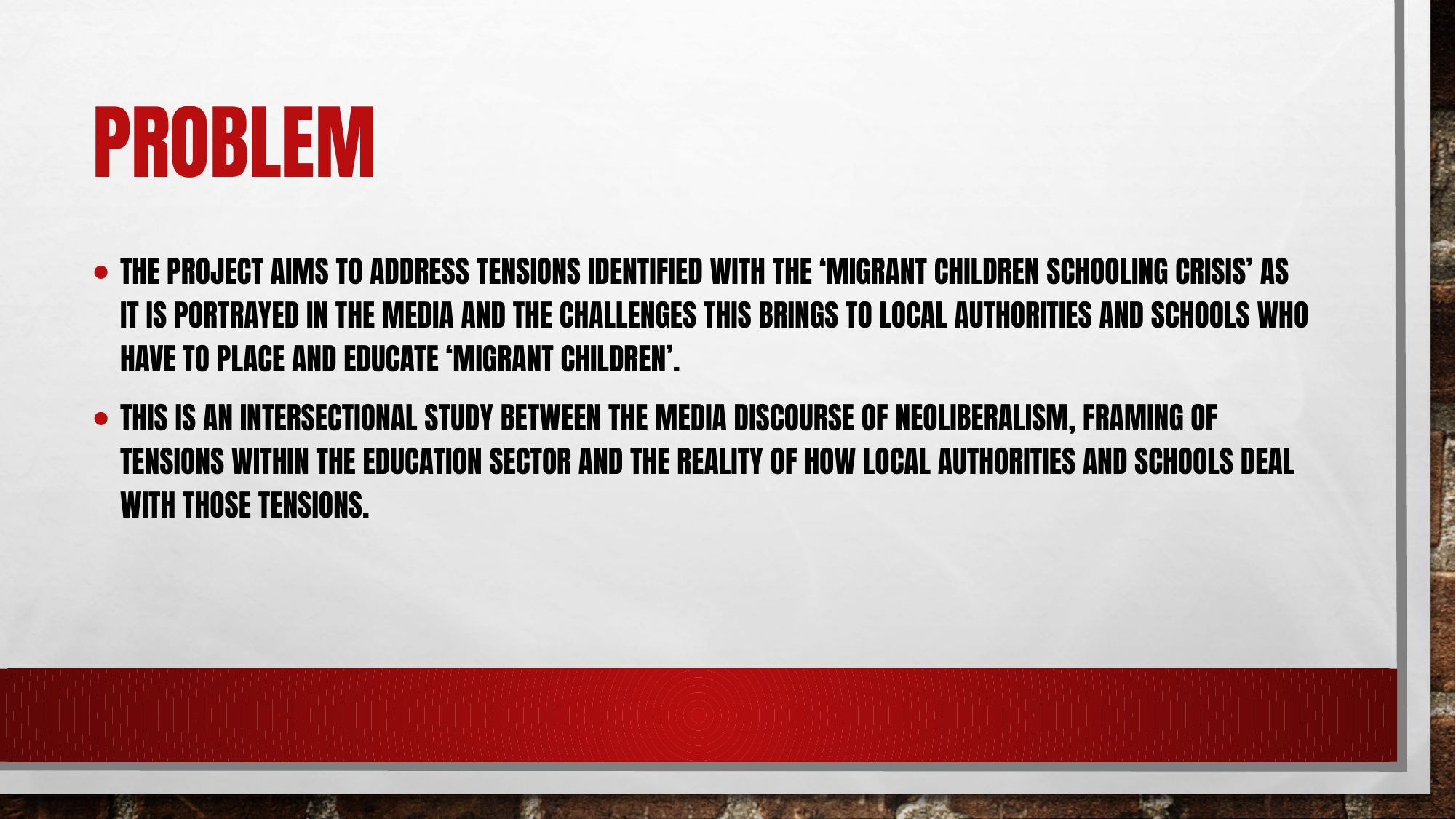

# Problem
The project aims to address tensions identified with the ‘migrant children schooling crisis’ as it is portrayed in the media and the challenges this brings to local authorities and schools who have to place and educate ‘migrant children’.
This is an intersectional study between the media discourse of neoliberalism, framing of tensions within the education sector and the reality of how local authorities and schools deal with those tensions.